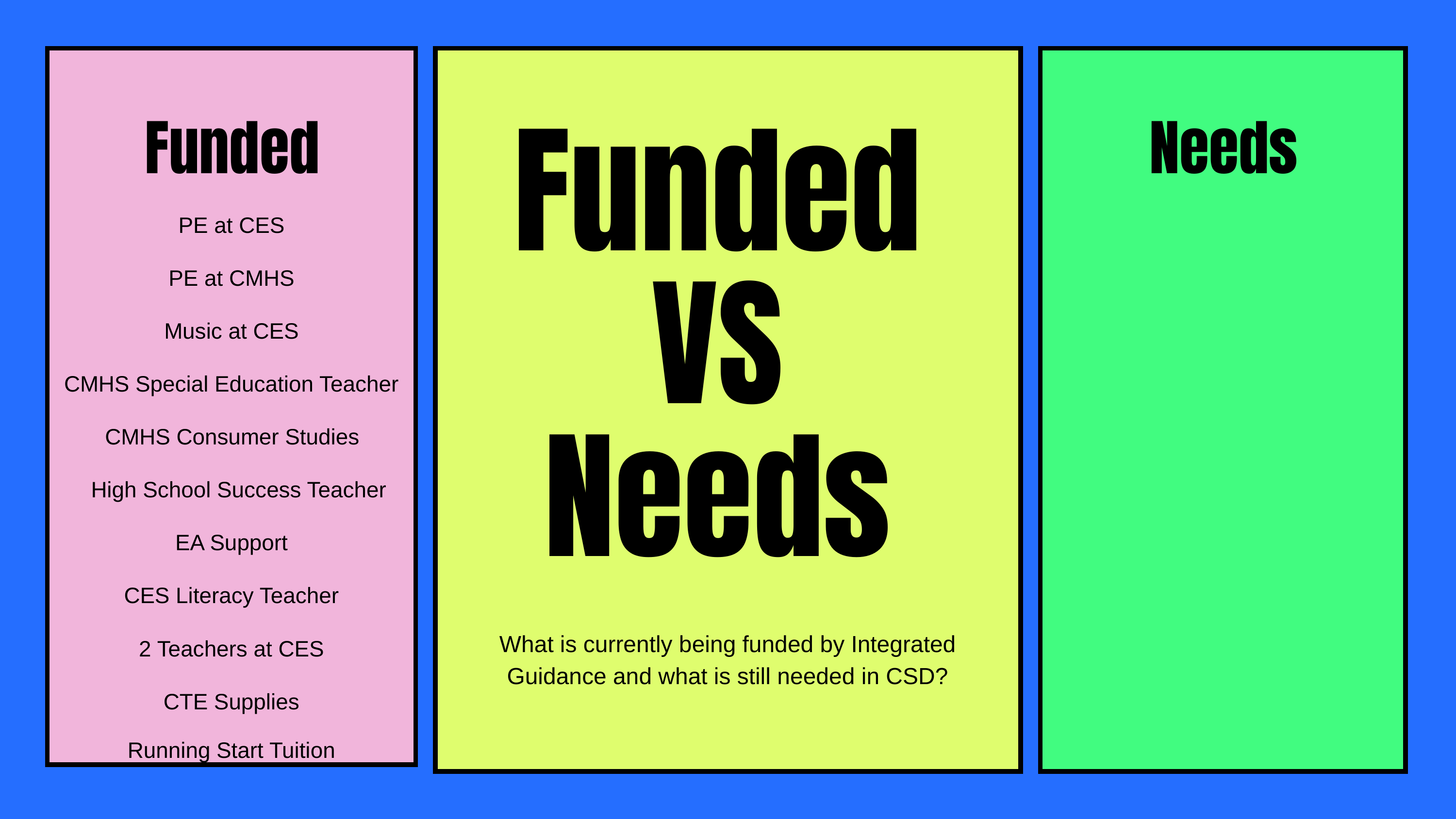

Funded
Needs
Funded
VS
Needs
PE at CES

PE at CMHS

Music at CES

CMHS Special Education Teacher

CMHS Consumer Studies

High School Success Teacher
EA Support

CES Literacy Teacher

2 Teachers at CES

What is currently being funded by Integrated Guidance and what is still needed in CSD?
CTE Supplies
Running Start Tuition